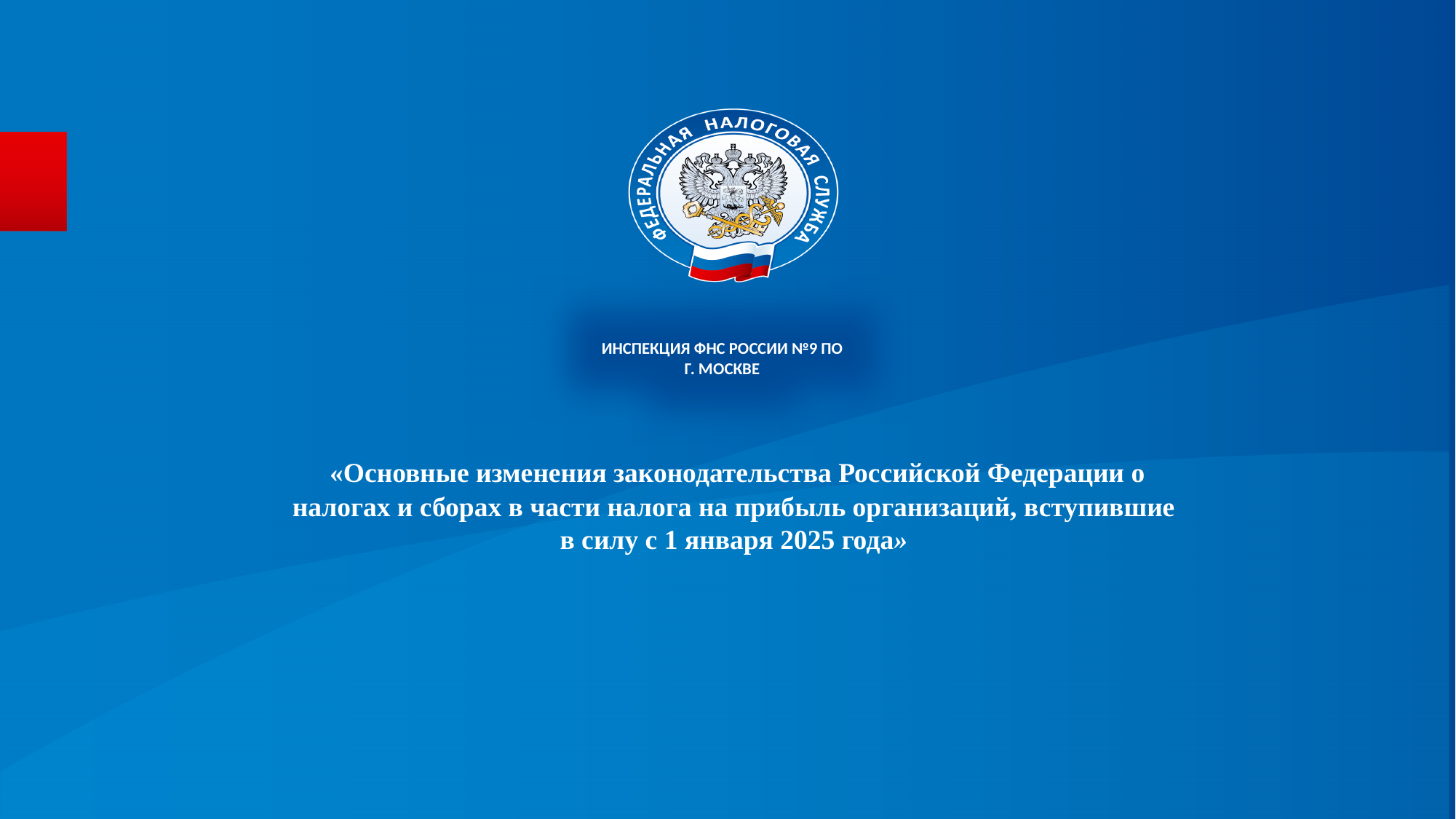

ИНСПЕКЦИЯ ФНС РОССИИ №9 ПО
Г. МОСКВЕ

# «Основные изменения законодательства Российской Федерации о налогах и сборах в части налога на прибыль организаций, вступившие в силу с 1 января 2025 года»